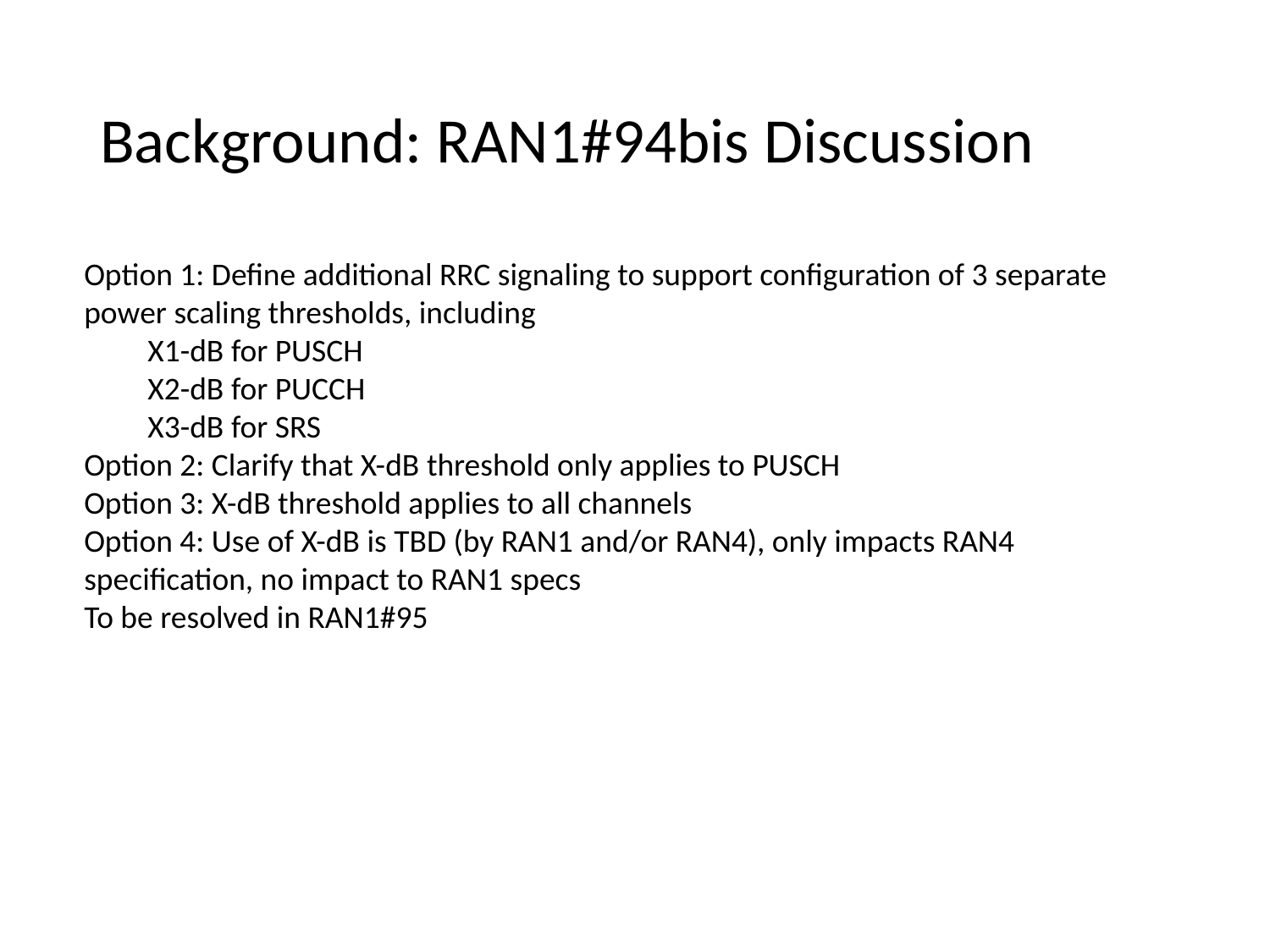

# Background: RAN1#94bis Discussion
Option 1: Define additional RRC signaling to support configuration of 3 separate power scaling thresholds, including
X1-dB for PUSCH
X2-dB for PUCCH
X3-dB for SRS
Option 2: Clarify that X-dB threshold only applies to PUSCH
Option 3: X-dB threshold applies to all channels
Option 4: Use of X-dB is TBD (by RAN1 and/or RAN4), only impacts RAN4 specification, no impact to RAN1 specs
To be resolved in RAN1#95